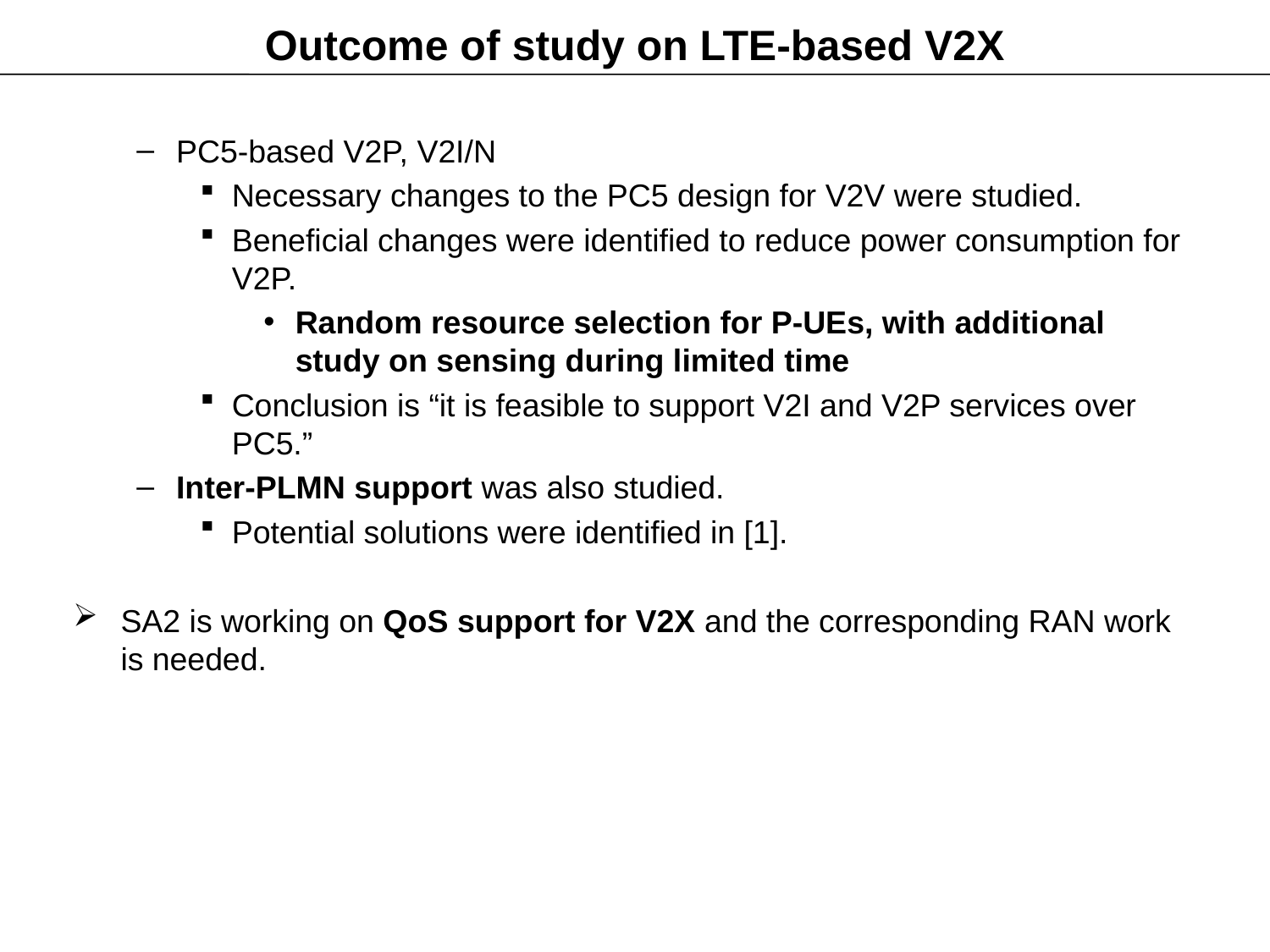

# Outcome of study on LTE-based V2X
PC5-based V2P, V2I/N
Necessary changes to the PC5 design for V2V were studied.
Beneficial changes were identified to reduce power consumption for V2P.
Random resource selection for P-UEs, with additional study on sensing during limited time
Conclusion is “it is feasible to support V2I and V2P services over PC5.”
Inter-PLMN support was also studied.
Potential solutions were identified in [1].

SA2 is working on QoS support for V2X and the corresponding RAN work is needed.